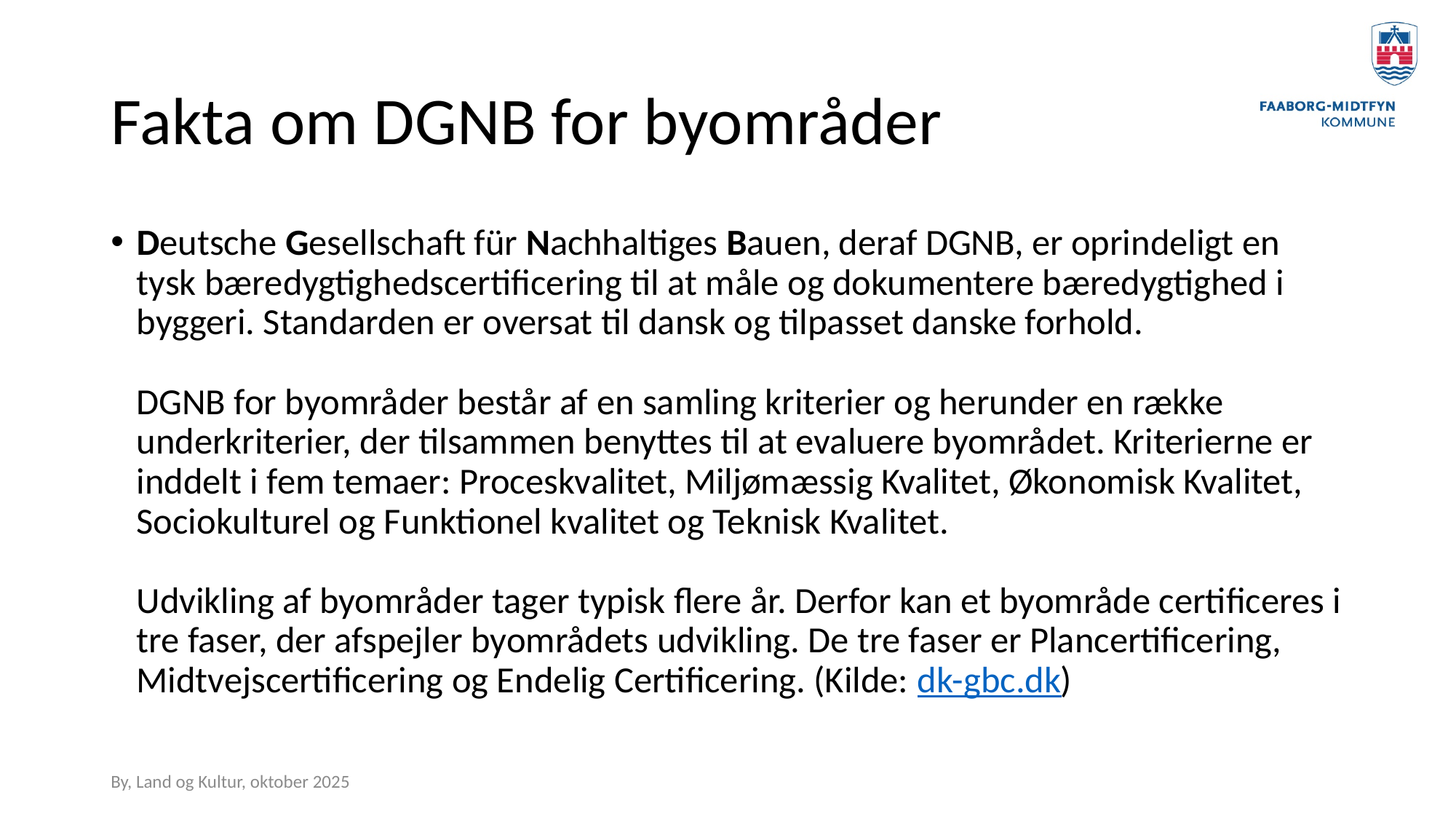

# Fakta om DGNB for byområder
Deutsche Gesellschaft für Nachhaltiges Bauen, deraf DGNB, er oprindeligt en tysk bæredygtighedscertificering til at måle og dokumentere bæredygtighed i byggeri. Standarden er oversat til dansk og tilpasset danske forhold.
DGNB for byområder består af en samling kriterier og herunder en række underkriterier, der tilsammen benyttes til at evaluere byområdet. Kriterierne er inddelt i fem temaer: Proceskvalitet, Miljømæssig Kvalitet, Økonomisk Kvalitet, Sociokulturel og Funktionel kvalitet og Teknisk Kvalitet.
Udvikling af byområder tager typisk flere år. Derfor kan et byområde certificeres i tre faser, der afspejler byområdets udvikling. De tre faser er Plancertificering, Midtvejscertificering og Endelig Certificering. (Kilde: dk-gbc.dk)

By, Land og Kultur, oktober 2025